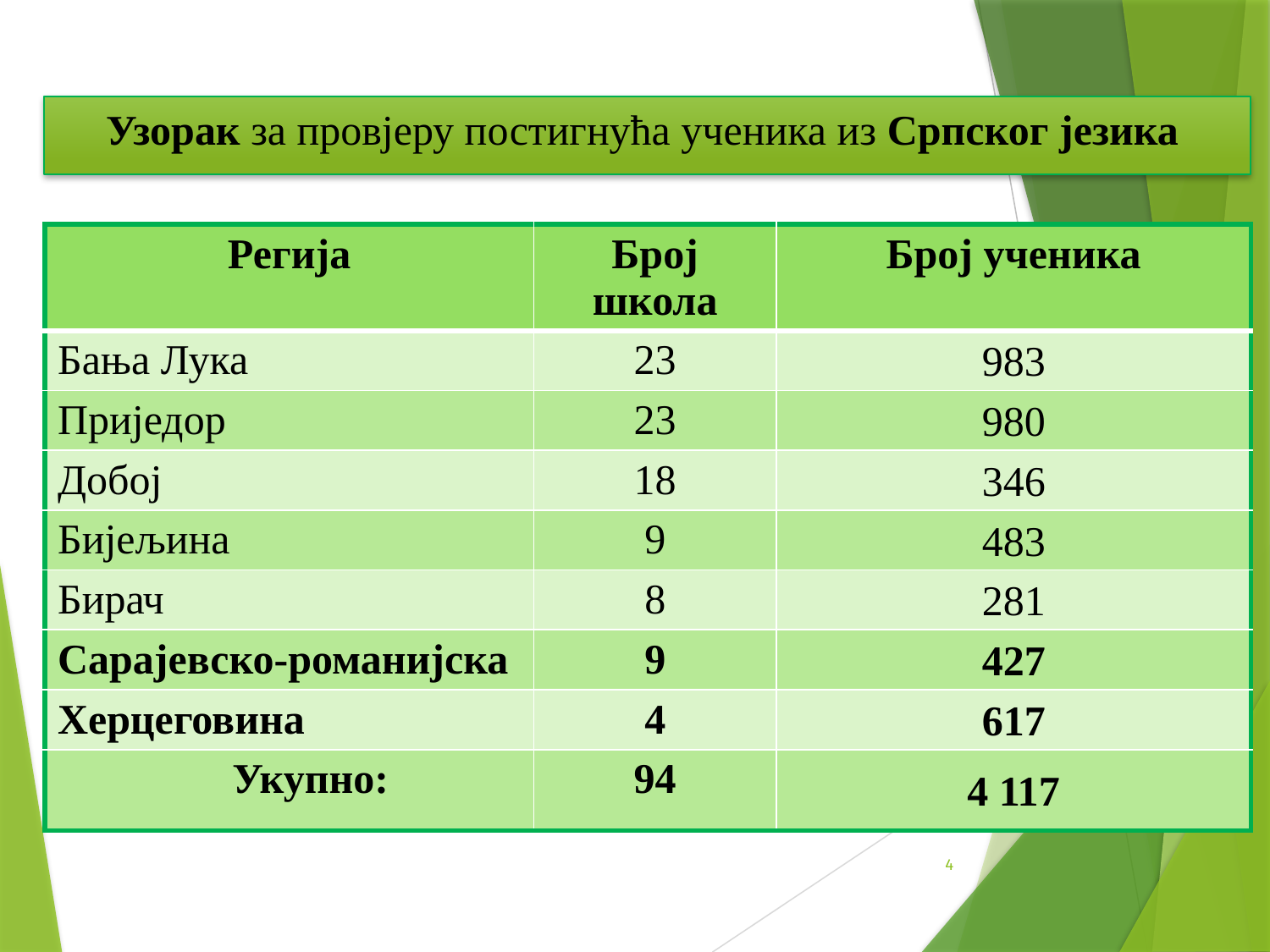

# Узорак за провјеру постигнућа ученика из Српског језика
| Регија | Број школа | Број ученика |
| --- | --- | --- |
| Бања Лука | 23 | 983 |
| Приједор | 23 | 980 |
| Добој | 18 | 346 |
| Бијељина | 9 | 483 |
| Бирач | 8 | 281 |
| Сарајевско-романијска | 9 | 427 |
| Херцеговина | 4 | 617 |
| Укупно: | 94 | 4 117 |
4